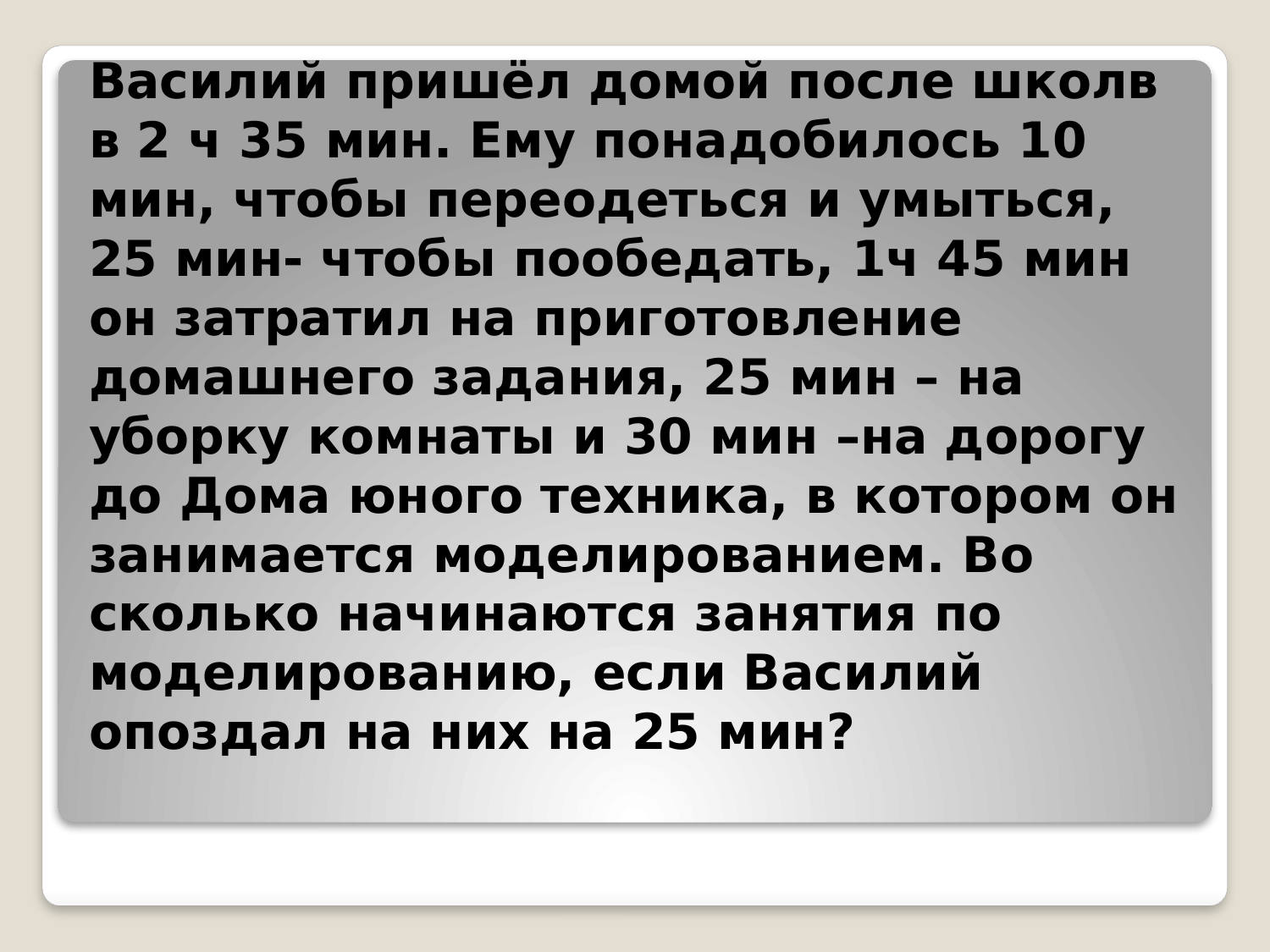

Василий пришёл домой после школв в 2 ч 35 мин. Ему понадобилось 10 мин, чтобы переодеться и умыться, 25 мин- чтобы пообедать, 1ч 45 мин он затратил на приготовление домашнего задания, 25 мин – на уборку комнаты и 30 мин –на дорогу до Дома юного техника, в котором он занимается моделированием. Во сколько начинаются занятия по моделированию, если Василий опоздал на них на 25 мин?
#